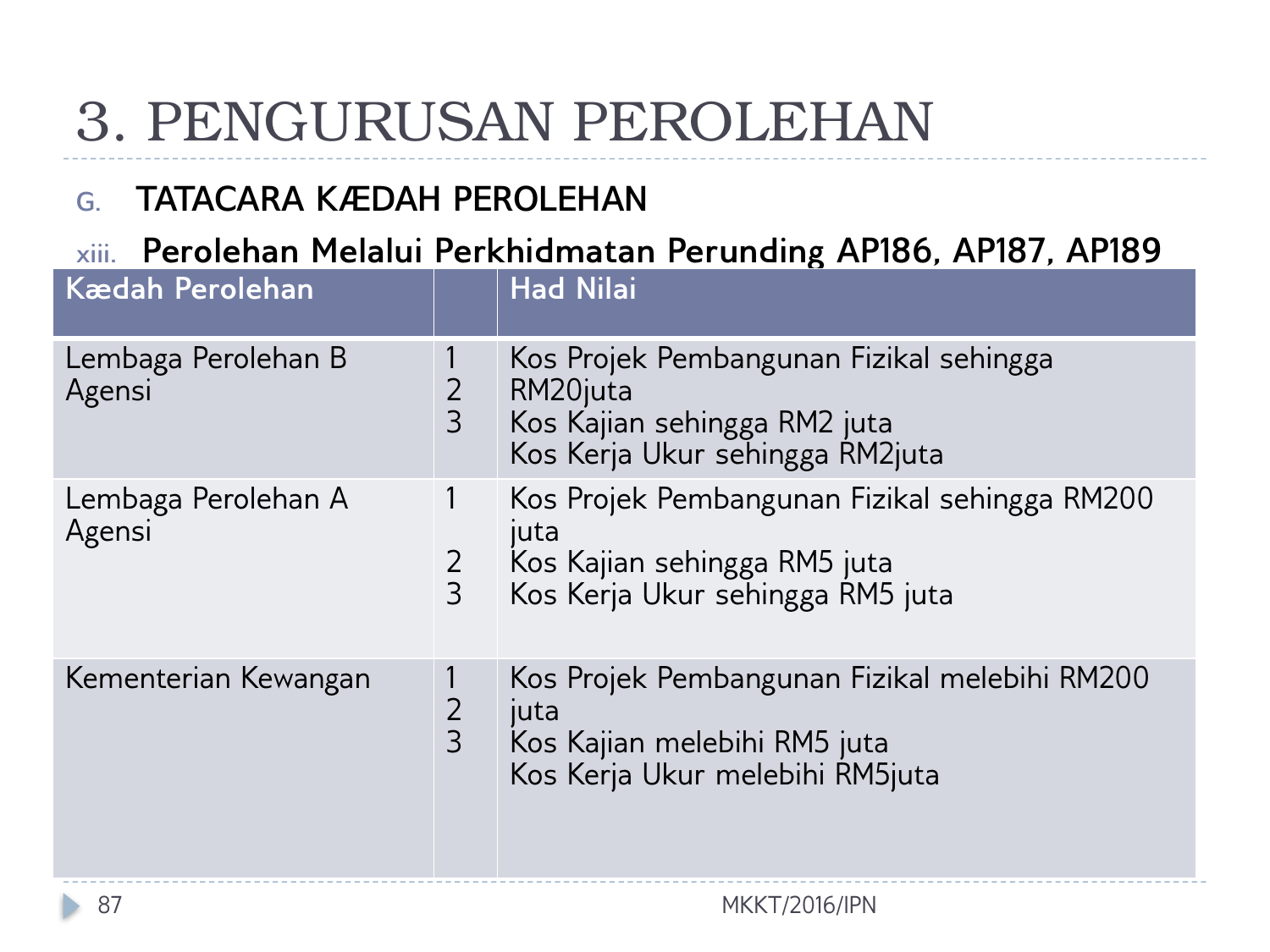

# 3. PENGURUSAN PEROLEHAN
TATACARA KAEDAH PEROLEHAN
Perolehan Melalui Perkhidmatan Perunding AP186, AP187, AP189 dan 1 PP-PK 3.1

Pihak Berkuasa dan had kuasa meluluskan kos perkhidmatan perunding adalah seperti berikut:
| Kaedah Perolehan |  | Had Nilai |
| --- | --- | --- |
| Lembaga Perolehan B Agensi | 1 2 3 | Kos Projek Pembangunan Fizikal sehingga RM20juta Kos Kajian sehingga RM2 juta Kos Kerja Ukur sehingga RM2juta |
| Lembaga Perolehan A Agensi | 1 2 3 | Kos Projek Pembangunan Fizikal sehingga RM200 juta Kos Kajian sehingga RM5 juta Kos Kerja Ukur sehingga RM5 juta |
| Kementerian Kewangan | 1 2 3 | Kos Projek Pembangunan Fizikal melebihi RM200 juta Kos Kajian melebihi RM5 juta Kos Kerja Ukur melebihi RM5juta |
87
MKKT/2016/IPN